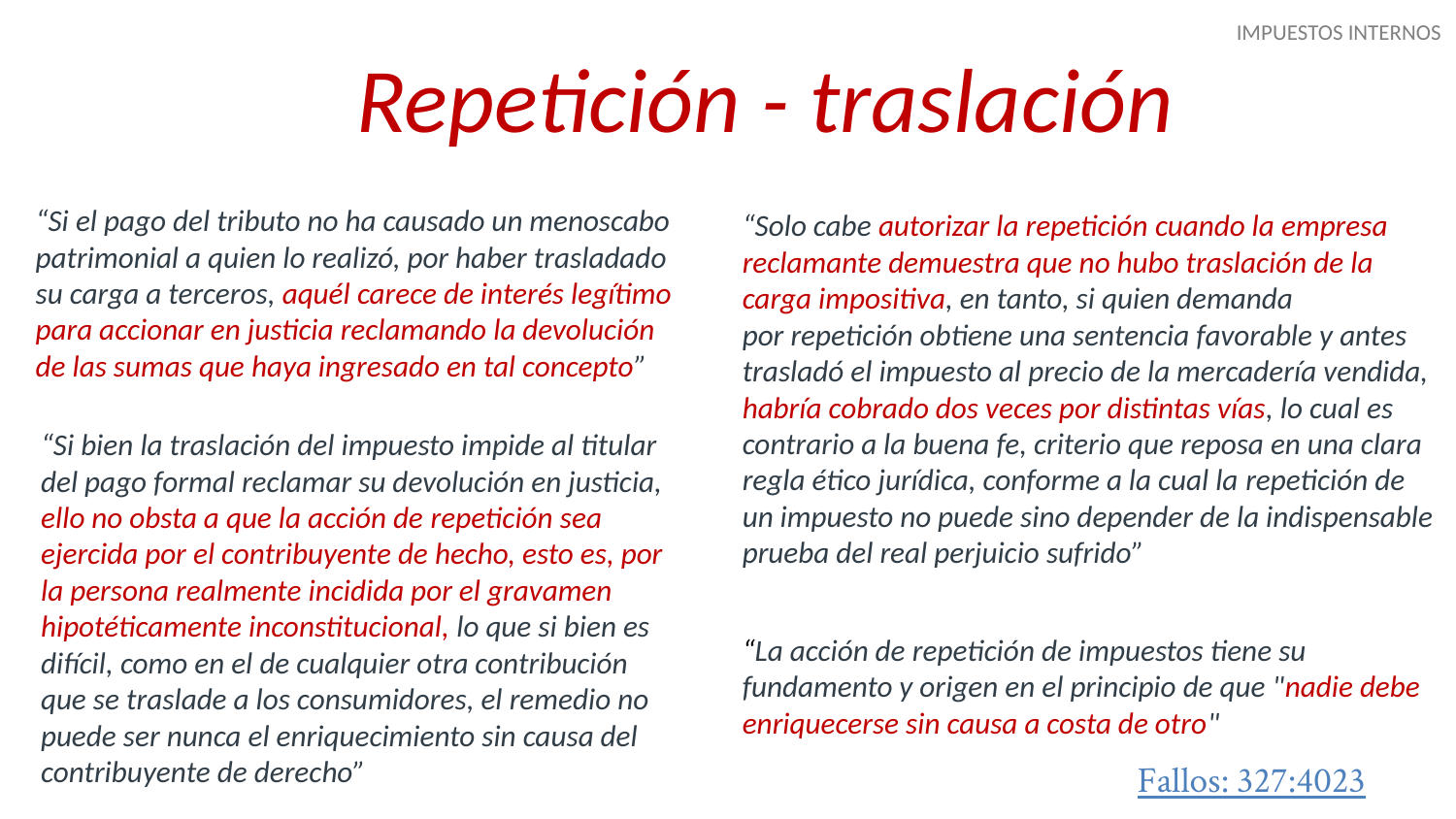

IMPUESTOS INTERNOS
Repetición - traslación
“Si el pago del tributo no ha causado un menoscabo patrimonial a quien lo realizó, por haber trasladado su carga a terceros, aquél carece de interés legítimo para accionar en justicia reclamando la devolución de las sumas que haya ingresado en tal concepto”
“Solo cabe autorizar la repetición cuando la empresa reclamante demuestra que no hubo traslación de la carga impositiva, en tanto, si quien demanda por repetición obtiene una sentencia favorable y antes trasladó el impuesto al precio de la mercadería vendida, habría cobrado dos veces por distintas vías, lo cual es contrario a la buena fe, criterio que reposa en una clara regla ético jurídica, conforme a la cual la repetición de un impuesto no puede sino depender de la indispensable prueba del real perjuicio sufrido”
“Si bien la traslación del impuesto impide al titular del pago formal reclamar su devolución en justicia, ello no obsta a que la acción de repetición sea ejercida por el contribuyente de hecho, esto es, por la persona realmente incidida por el gravamen hipotéticamente inconstitucional, lo que si bien es difícil, como en el de cualquier otra contribución que se traslade a los consumidores, el remedio no puede ser nunca el enriquecimiento sin causa del contribuyente de derecho”
“La acción de repetición de impuestos tiene su fundamento y origen en el principio de que "nadie debe enriquecerse sin causa a costa de otro"
Fallos: 327:4023